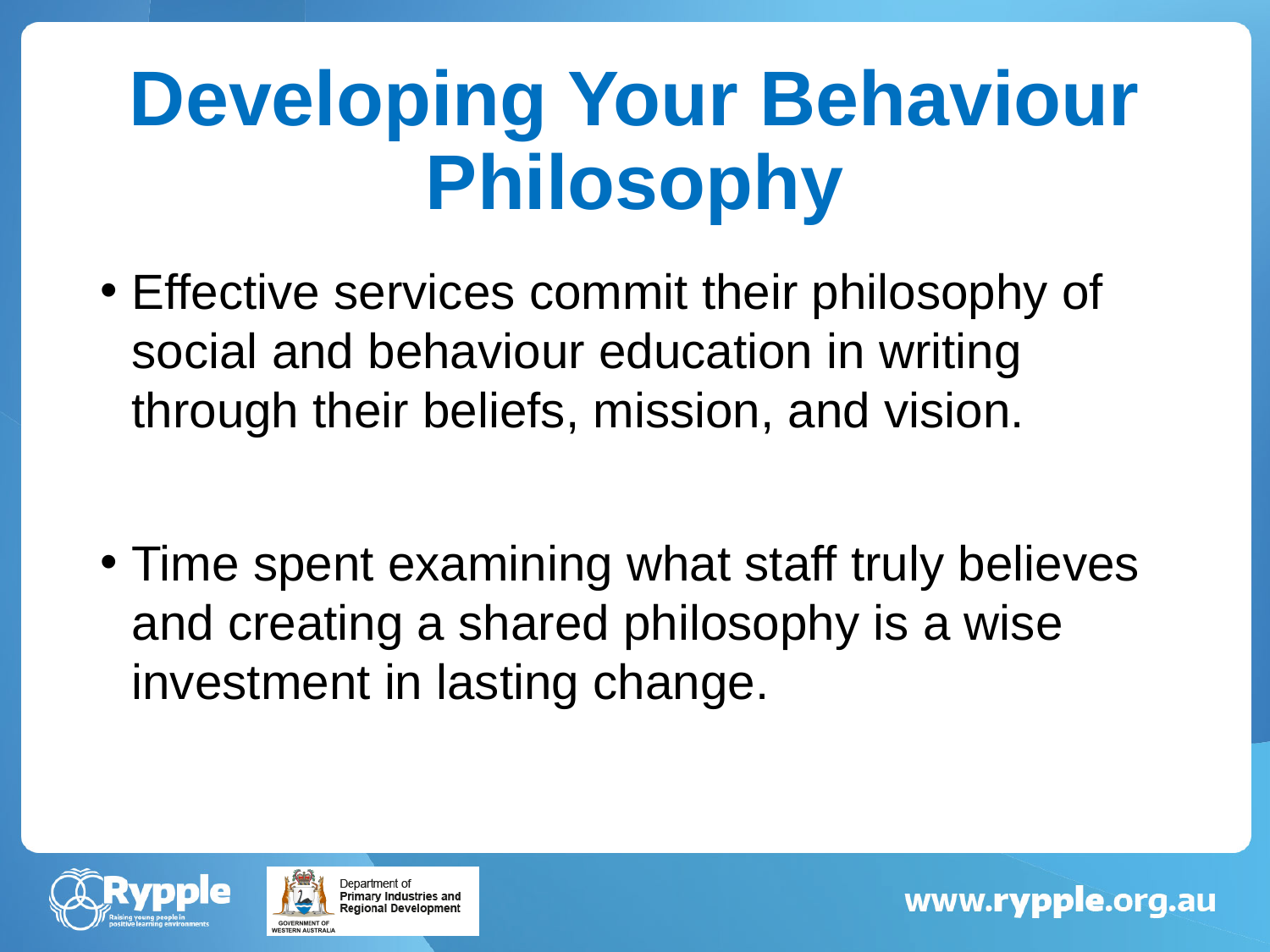

# Developing Your Behaviour Philosophy
Effective services commit their philosophy of social and behaviour education in writing through their beliefs, mission, and vision.

Time spent examining what staff truly believes and creating a shared philosophy is a wise investment in lasting change.